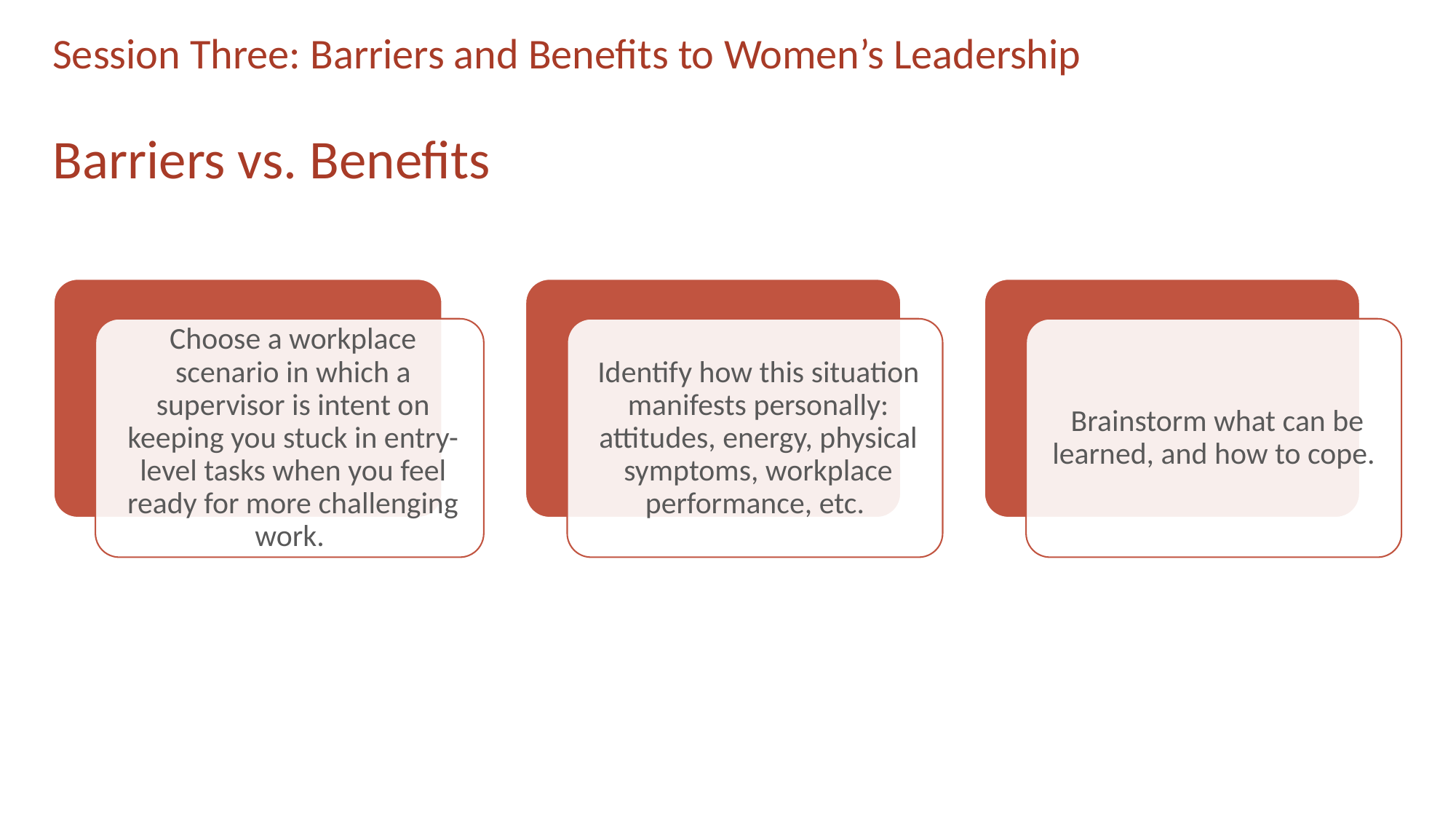

# Session Three: Barriers and Benefits to Women’s Leadership
Barriers vs. Benefits
Choose a workplace scenario in which a supervisor is intent on keeping you stuck in entry-level tasks when you feel ready for more challenging work.
Identify how this situation manifests personally: attitudes, energy, physical symptoms, workplace performance, etc.
Brainstorm what can be learned, and how to cope.